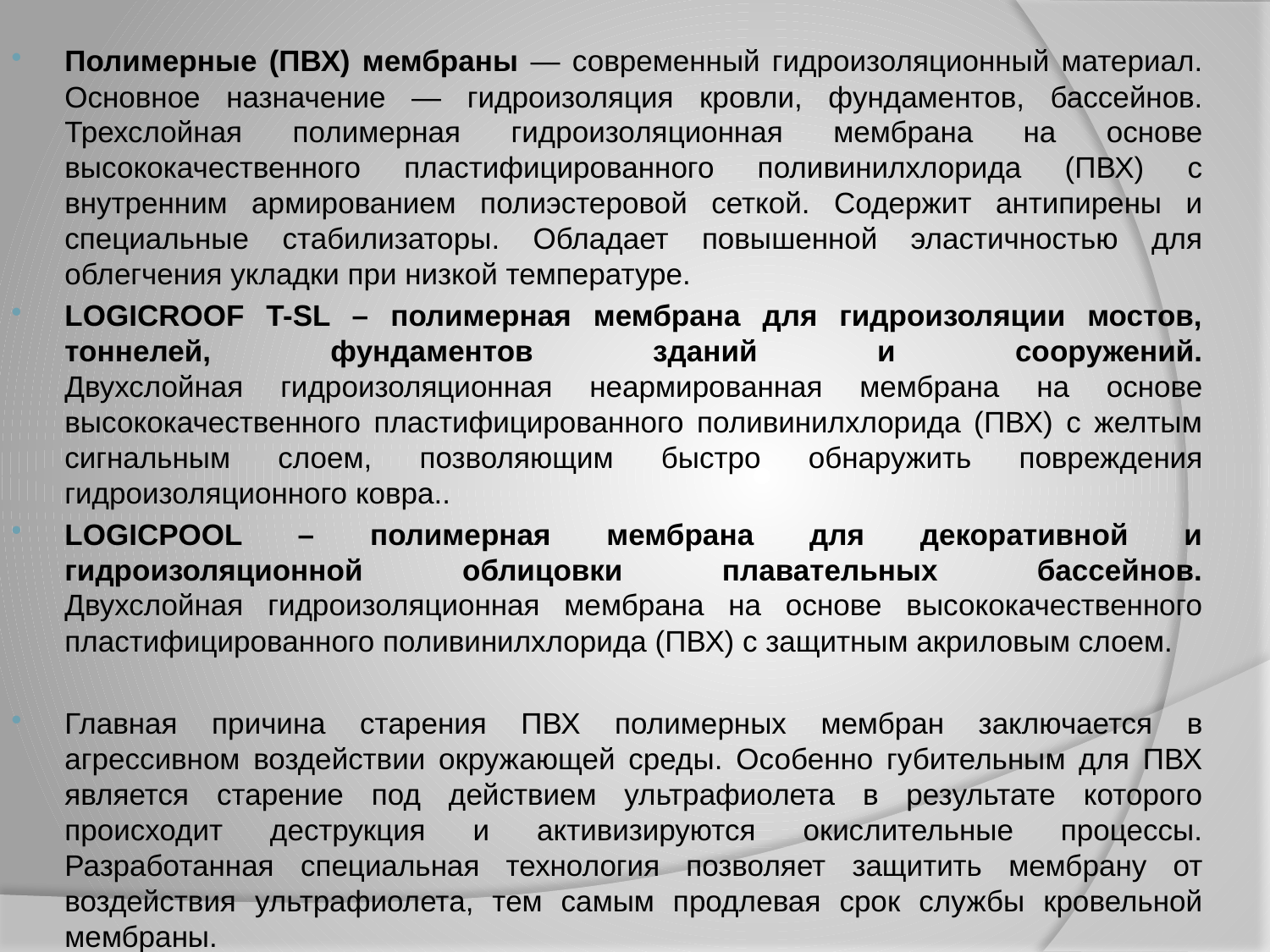

#
Полимерные (ПВХ) мембраны — современный гидроизоляционный материал. Основное назначение — гидроизоляция кровли, фундаментов, бассейнов. Трехслойная полимерная гидроизоляционная мембрана на основе высококачественного пластифицированного поливинилхлорида (ПВХ) c внутренним армированием полиэстеровой сеткой. Содержит антипирены и специальные стабилизаторы. Обладает повышенной эластичностью для облегчения укладки при низкой температуре.
LOGICROOF T-SL – полимерная мембрана для гидроизоляции мостов, тоннелей, фундаментов зданий и сооружений.
Двухслойная гидроизоляционная неармированная мембрана на основе высококачественного пластифицированного поливинилхлорида (ПВХ) с желтым сигнальным слоем, позволяющим быстро обнаружить повреждения гидроизоляционного ковра..
LOGICPOOL – полимерная мембрана для декоративной и гидроизоляционной облицовки плавательных бассейнов.
Двухслойная гидроизоляционная мембрана на основе высококачественного пластифицированного поливинилхлорида (ПВХ) с защитным акриловым слоем.

Главная причина старения ПВХ полимерных мембран заключается в агрессивном воздействии окружающей среды. Особенно губительным для ПВХ является старение под действием ультрафиолета в результате которого происходит деструкция и активизируются окислительные процессы. Разработанная специальная технология позволяет защитить мембрану от воздействия ультрафиолета, тем самым продлевая срок службы кровельной мембраны.